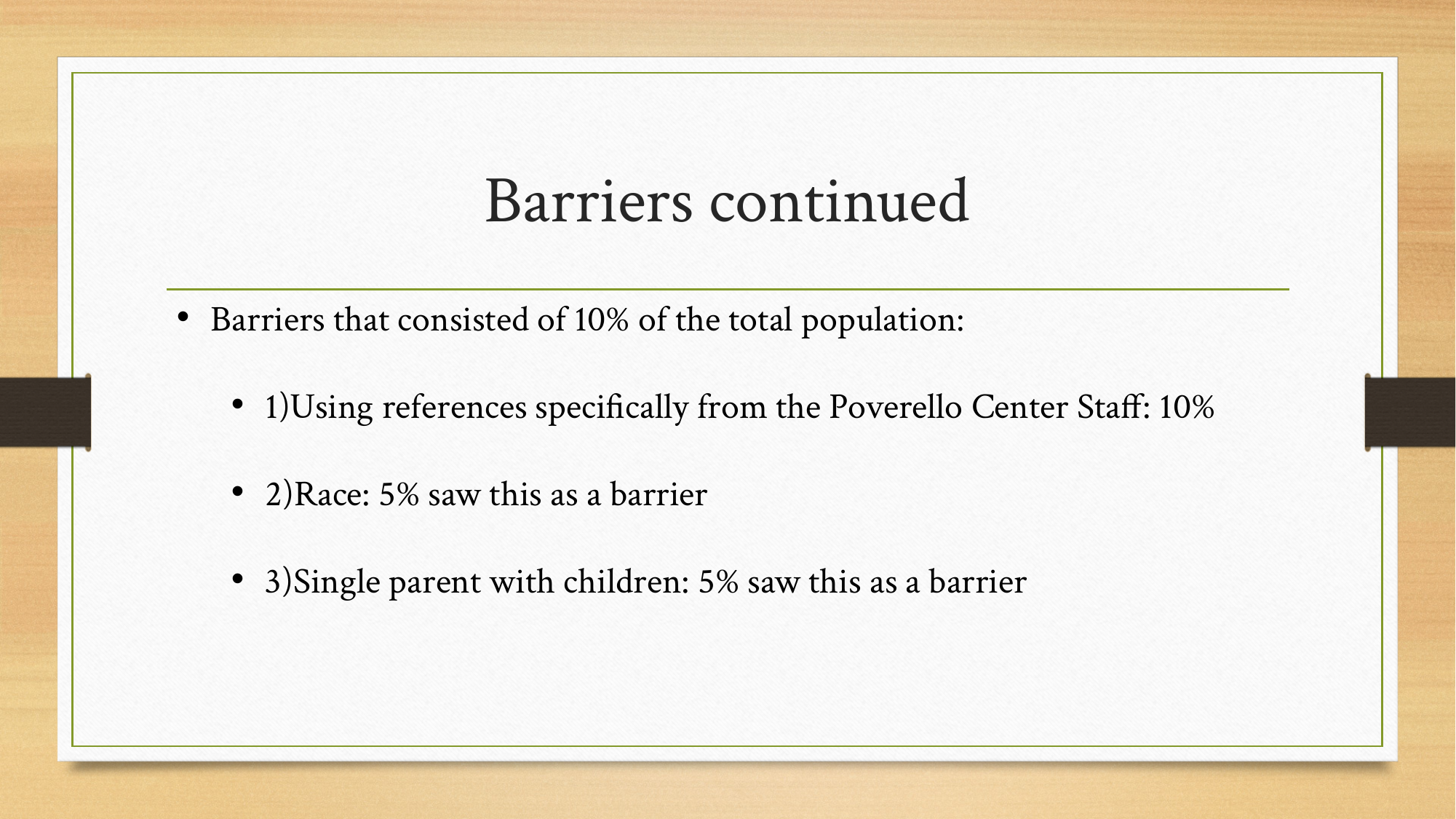

# Barriers continued
Barriers that consisted of 10% of the total population:

1)Using references specifically from the Poverello Center Staff: 10%

2)Race: 5% saw this as a barrier

3)Single parent with children: 5% saw this as a barrier